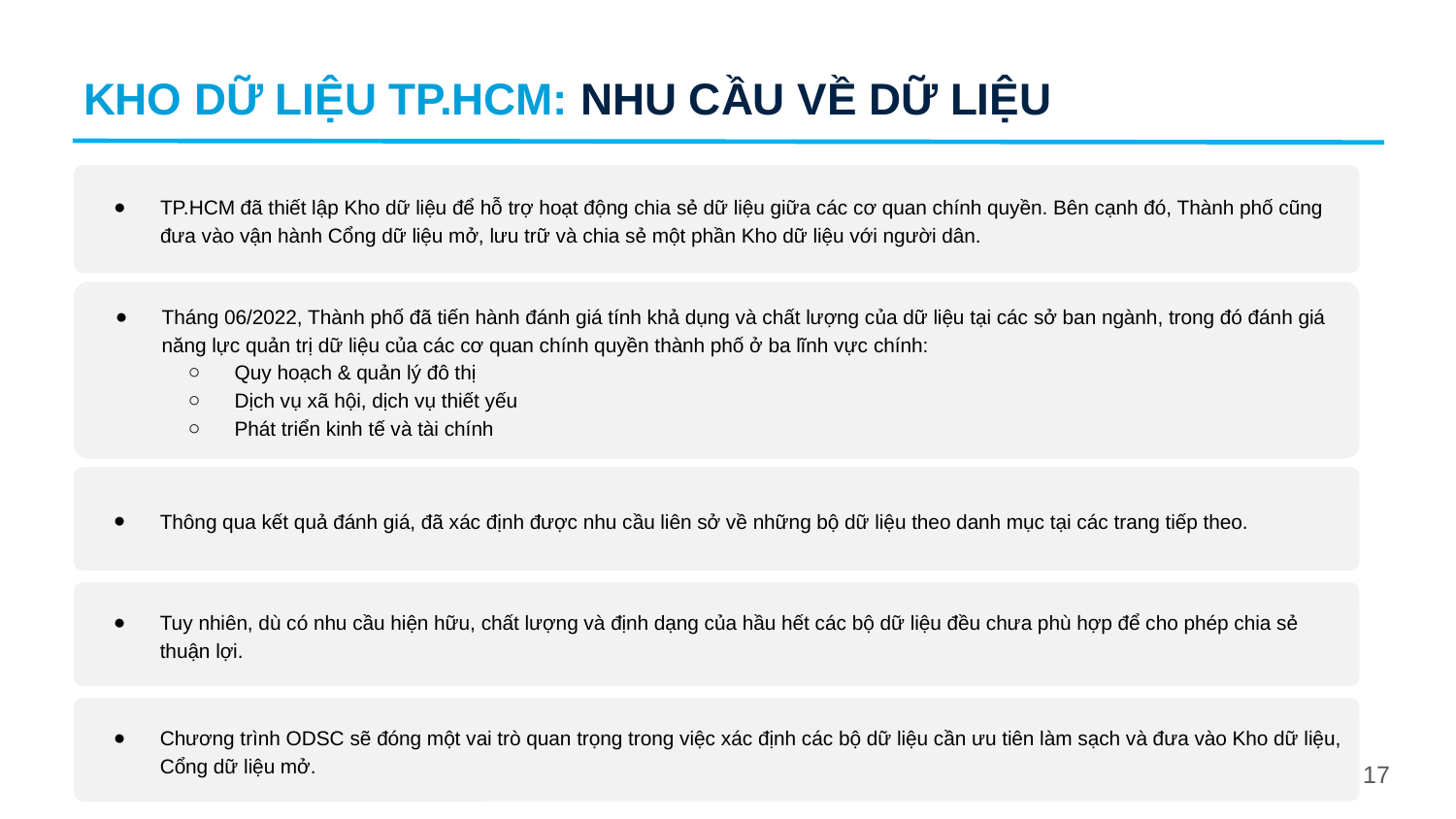

KHO DỮ LIỆU TP.HCM: NHU CẦU VỀ DỮ LIỆU
TP.HCM đã thiết lập Kho dữ liệu để hỗ trợ hoạt động chia sẻ dữ liệu giữa các cơ quan chính quyền. Bên cạnh đó, Thành phố cũng đưa vào vận hành Cổng dữ liệu mở, lưu trữ và chia sẻ một phần Kho dữ liệu với người dân.
Tháng 06/2022, Thành phố đã tiến hành đánh giá tính khả dụng và chất lượng của dữ liệu tại các sở ban ngành, trong đó đánh giá năng lực quản trị dữ liệu của các cơ quan chính quyền thành phố ở ba lĩnh vực chính:
Quy hoạch & quản lý đô thị
Dịch vụ xã hội, dịch vụ thiết yếu
Phát triển kinh tế và tài chính
Thông qua kết quả đánh giá, đã xác định được nhu cầu liên sở về những bộ dữ liệu theo danh mục tại các trang tiếp theo.
Tuy nhiên, dù có nhu cầu hiện hữu, chất lượng và định dạng của hầu hết các bộ dữ liệu đều chưa phù hợp để cho phép chia sẻ thuận lợi.
Chương trình ODSC sẽ đóng một vai trò quan trọng trong việc xác định các bộ dữ liệu cần ưu tiên làm sạch và đưa vào Kho dữ liệu, Cổng dữ liệu mở.
17